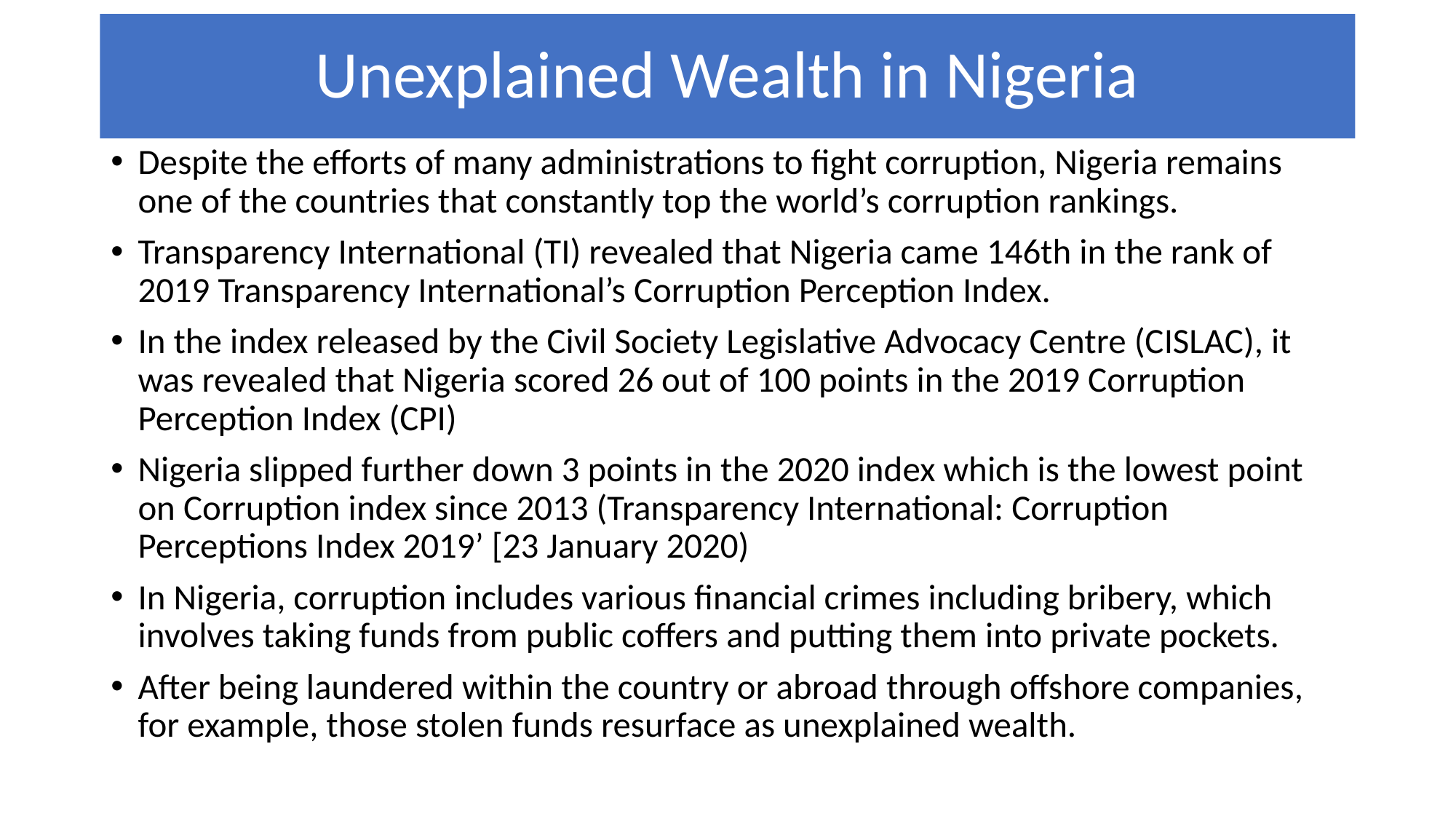

# Unexplained Wealth in Nigeria
Despite the efforts of many administrations to fight corruption, Nigeria remains one of the countries that constantly top the world’s corruption rankings.
Transparency International (TI) revealed that Nigeria came 146th in the rank of 2019 Transparency International’s Corruption Perception Index.
In the index released by the Civil Society Legislative Advocacy Centre (CISLAC), it was revealed that Nigeria scored 26 out of 100 points in the 2019 Corruption Perception Index (CPI)
Nigeria slipped further down 3 points in the 2020 index which is the lowest point on Corruption index since 2013 (Transparency International: Corruption Perceptions Index 2019’ [23 January 2020)
In Nigeria, corruption includes various financial crimes including bribery, which involves taking funds from public coffers and putting them into private pockets.
After being laundered within the country or abroad through offshore companies, for example, those stolen funds resurface as unexplained wealth.